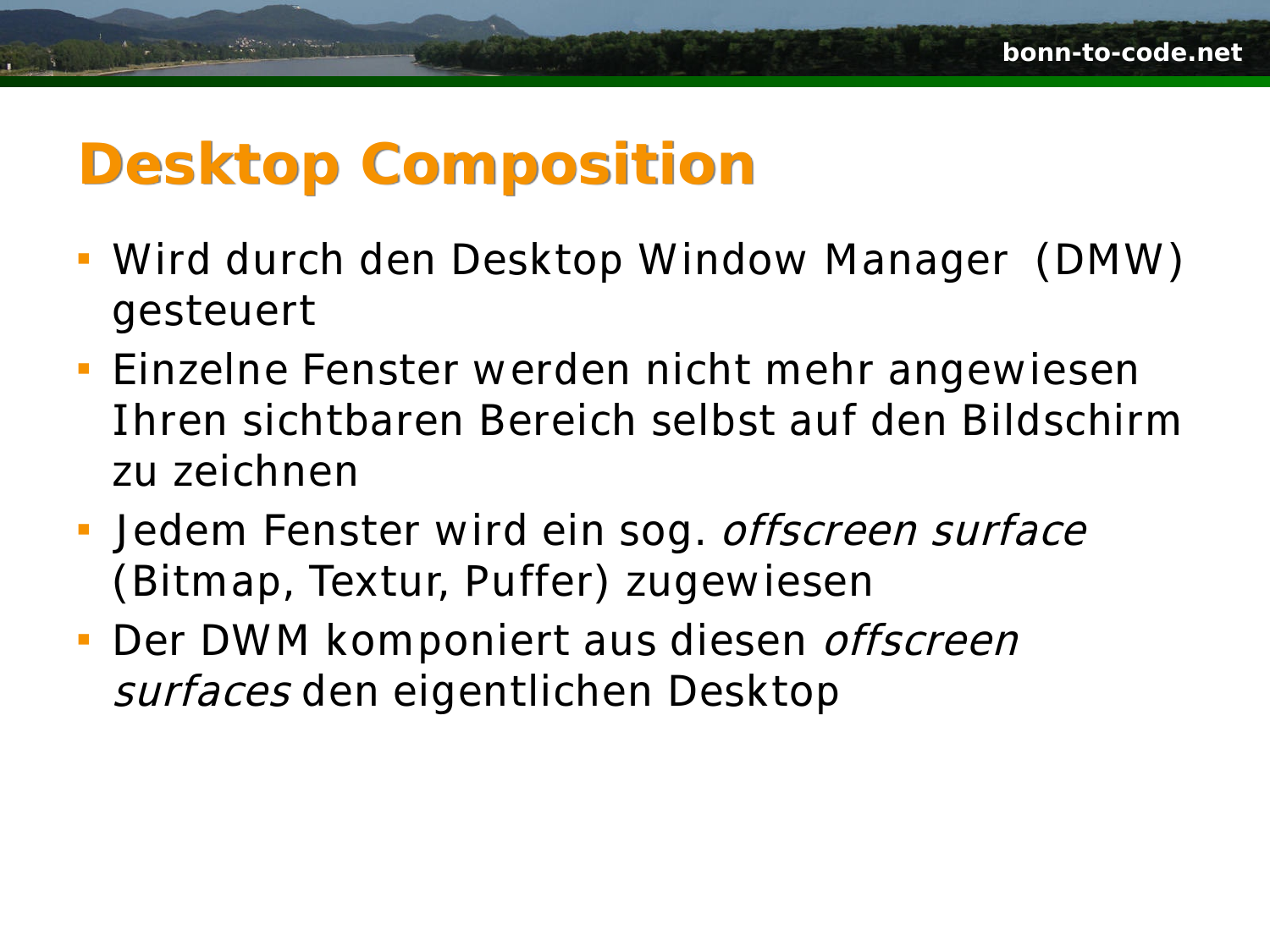

# Desktop Composition
Wird durch den Desktop Window Manager  (DMW) gesteuert
Einzelne Fenster werden nicht mehr angewiesen Ihren sichtbaren Bereich selbst auf den Bildschirm zu zeichnen
Jedem Fenster wird ein sog. offscreen surface (Bitmap, Textur, Puffer) zugewiesen
Der DWM komponiert aus diesen offscreen surfaces den eigentlichen Desktop